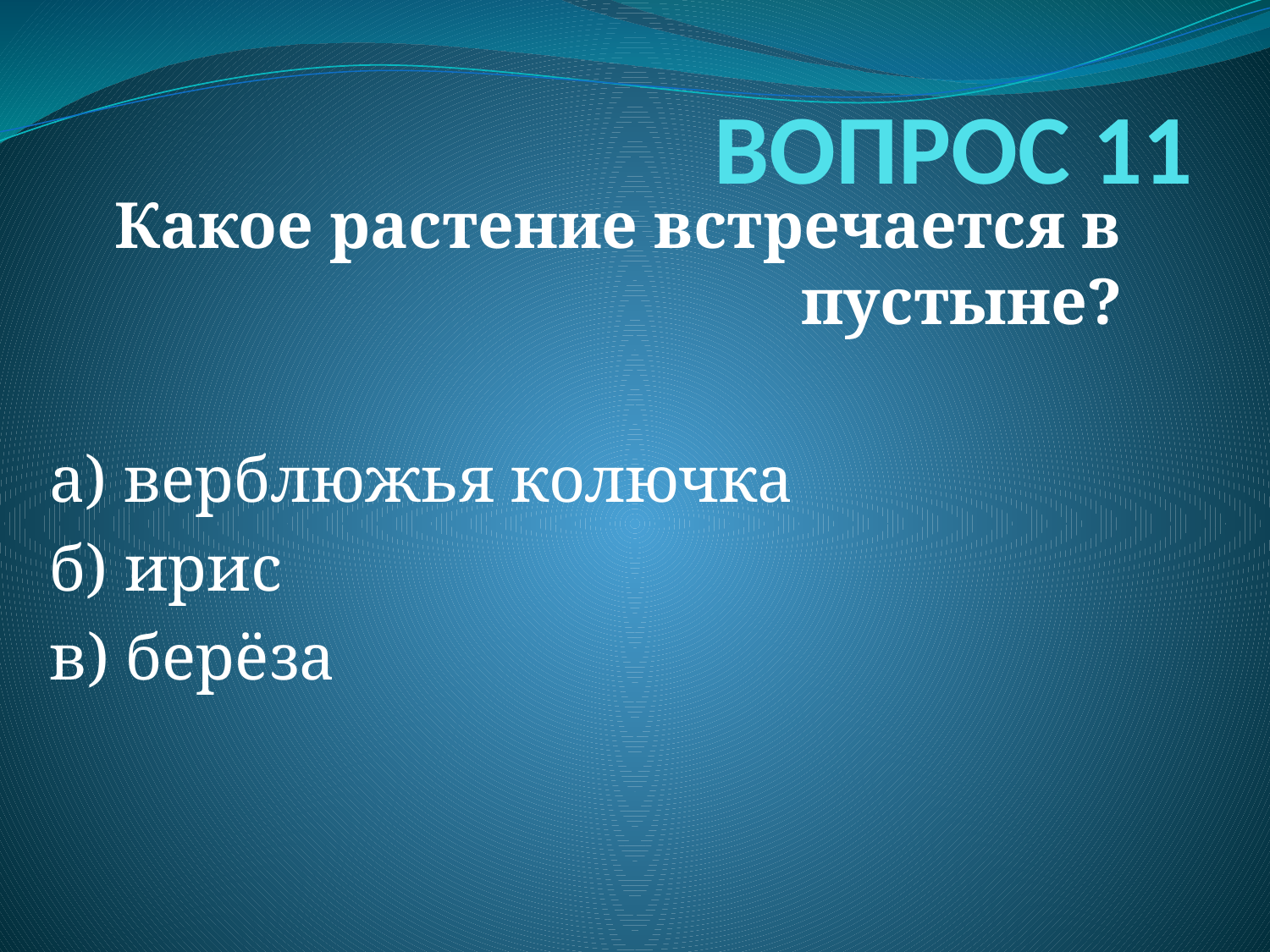

# ВОПРОС 11
Какое растение встречается в пустыне?

а) верблюжья колючка
б) ирис
в) берёза